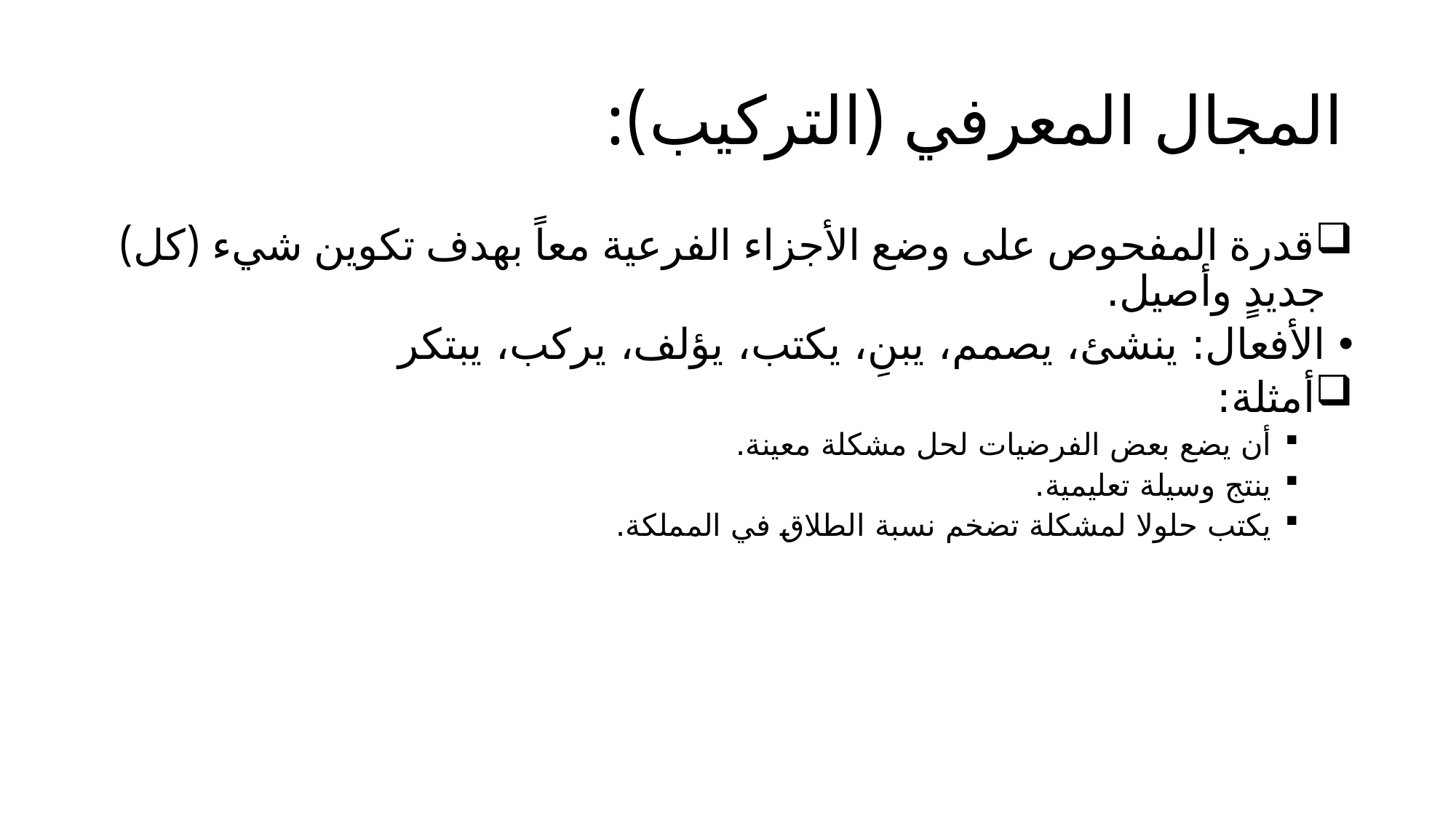

# المجال المعرفي (التركيب):
قدرة المفحوص على وضع الأجزاء الفرعية معاً بهدف تكوين شيء (كل) جديدٍ وأصيل.
الأفعال: ينشئ، يصمم، يبنِ، يكتب، يؤلف، يركب، يبتكر
أمثلة:
أن يضع بعض الفرضيات لحل مشكلة معينة.
ينتج وسيلة تعليمية.
يكتب حلولا لمشكلة تضخم نسبة الطلاق في المملكة.